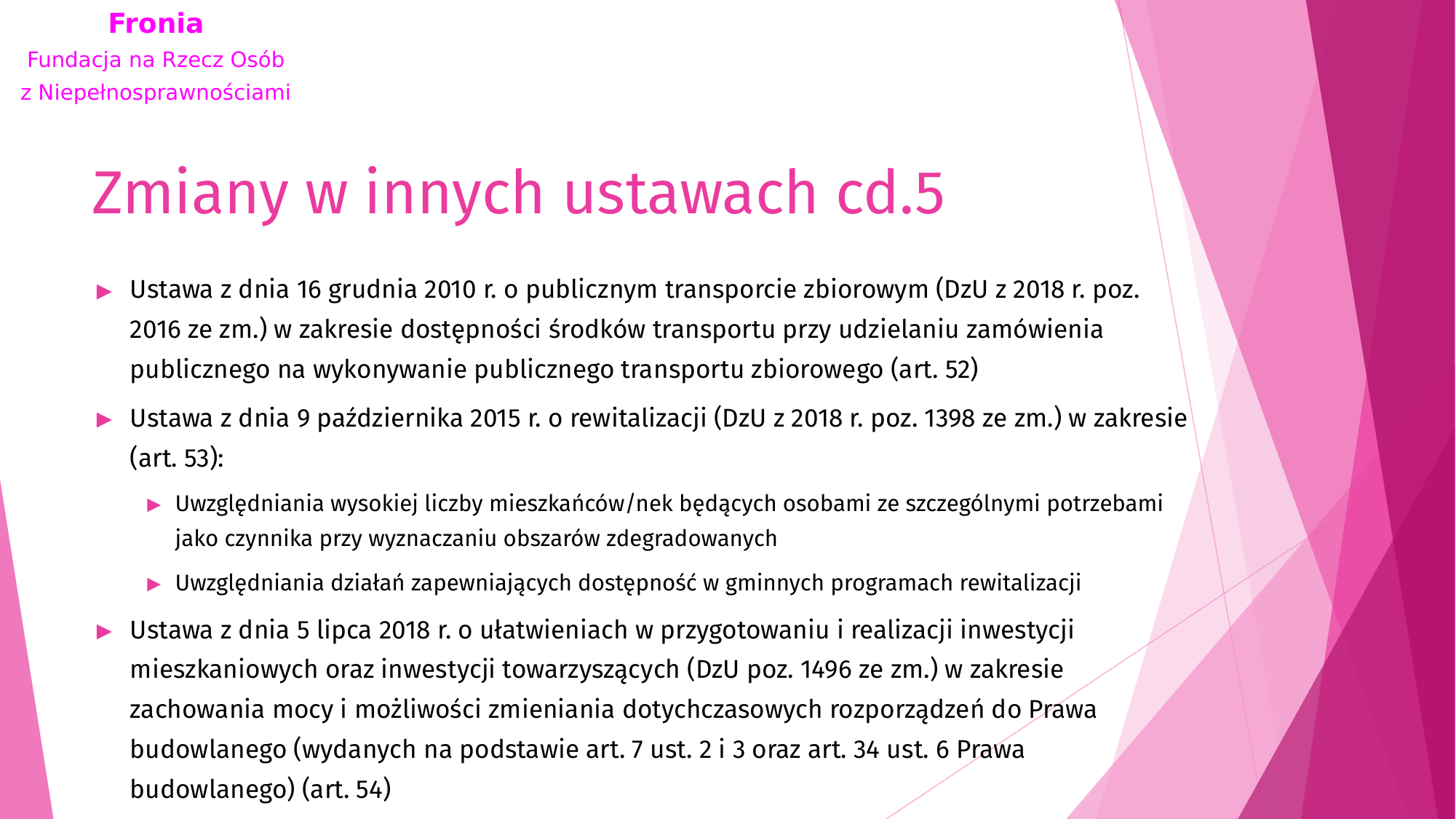

# Zmiany w innych ustawach cd.5
Ustawa z dnia 16 grudnia 2010 r. o publicznym transporcie zbiorowym (DzU z 2018 r. poz. 2016 ze zm.) w zakresie dostępności środków transportu przy udzielaniu zamówienia publicznego na wykonywanie publicznego transportu zbiorowego (art. 52)
Ustawa z dnia 9 października 2015 r. o rewitalizacji (DzU z 2018 r. poz. 1398 ze zm.) w zakresie (art. 53):
Uwzględniania wysokiej liczby mieszkańców/nek będących osobami ze szczególnymi potrzebami jako czynnika przy wyznaczaniu obszarów zdegradowanych
Uwzględniania działań zapewniających dostępność w gminnych programach rewitalizacji
Ustawa z dnia 5 lipca 2018 r. o ułatwieniach w przygotowaniu i realizacji inwestycji mieszkaniowych oraz inwestycji towarzyszących (DzU poz. 1496 ze zm.) w zakresie zachowania mocy i możliwości zmieniania dotychczasowych rozporządzeń do Prawa budowlanego (wydanych na podstawie art. 7 ust. 2 i 3 oraz art. 34 ust. 6 Prawa budowlanego) (art. 54)